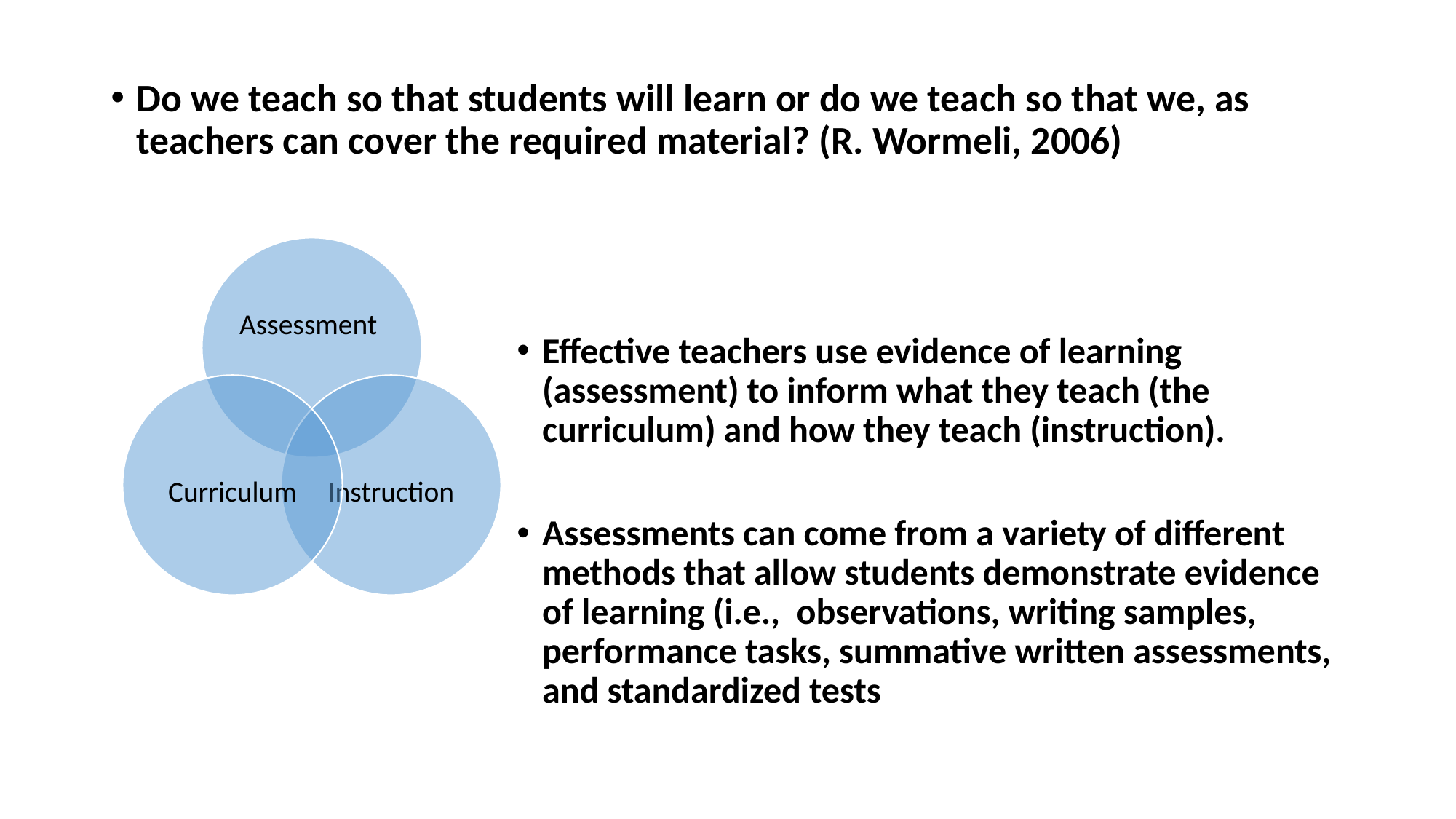

Do we teach so that students will learn or do we teach so that we, as teachers can cover the required material? (R. Wormeli, 2006)

Effective teachers use evidence of learning (assessment) to inform what they teach (the curriculum) and how they teach (instruction).

Assessments can come from a variety of different methods that allow students demonstrate evidence of learning (i.e.,  observations, writing samples, performance tasks, summative written assessments, and standardized tests

Assessment
Instruction
Curriculum